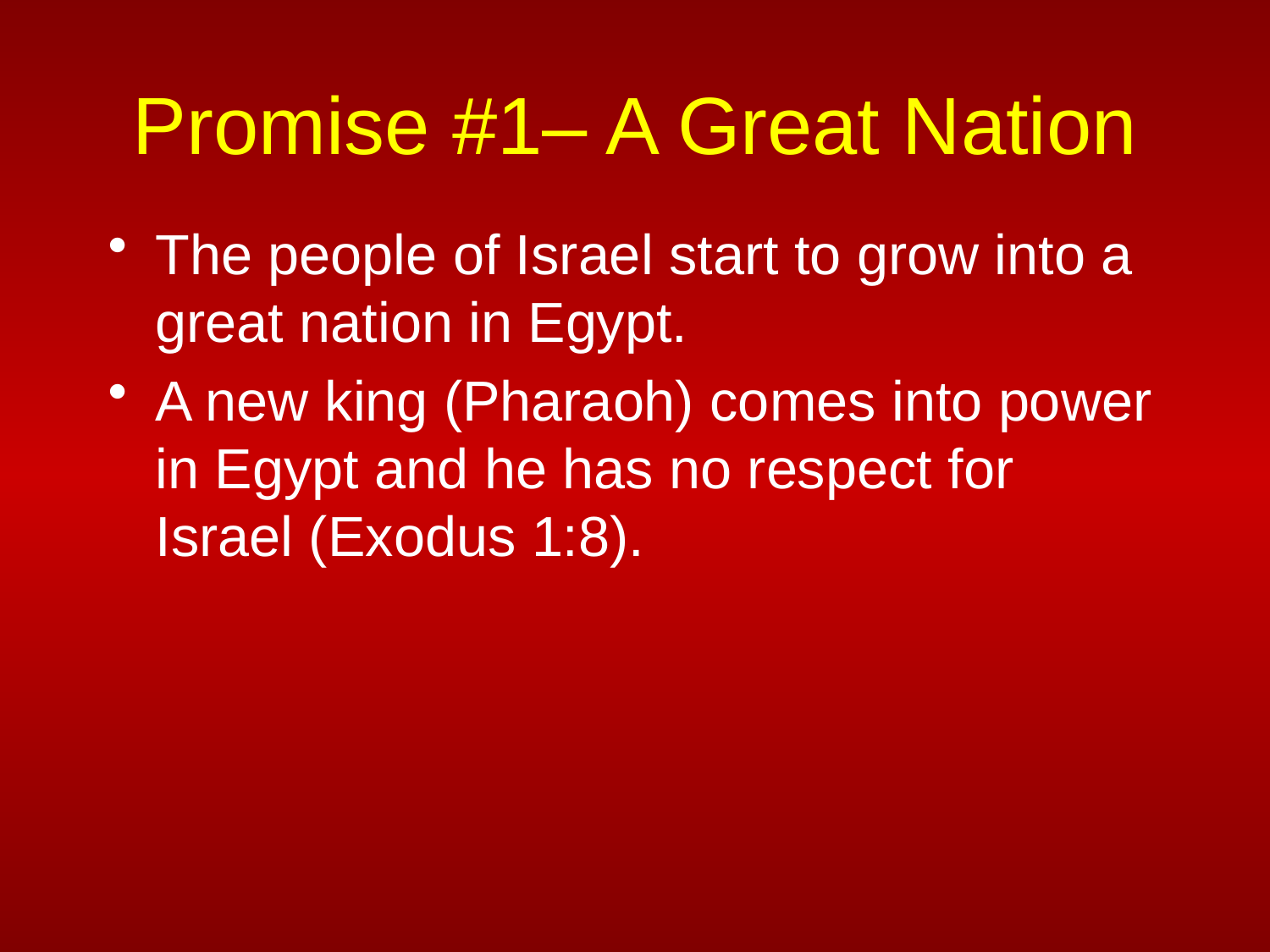

# Promise #1– A Great Nation
The people of Israel start to grow into a great nation in Egypt.
A new king (Pharaoh) comes into power in Egypt and he has no respect for Israel (Exodus 1:8).